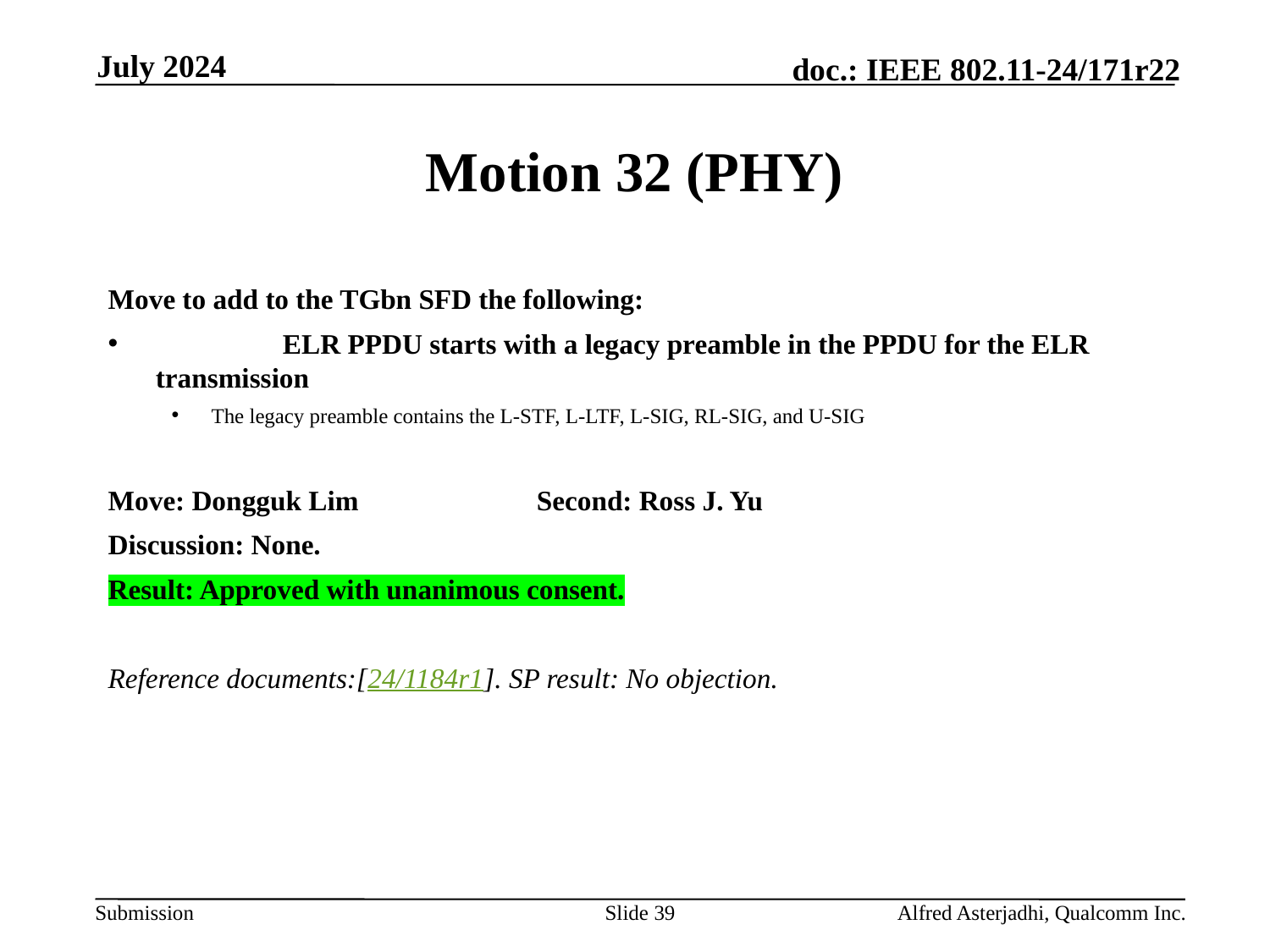

July 2024
# Motion 32 (PHY)
Move to add to the TGbn SFD the following:
	ELR PPDU starts with a legacy preamble in the PPDU for the ELR transmission
The legacy preamble contains the L-STF, L-LTF, L-SIG, RL-SIG, and U-SIG

Move: Dongguk Lim		Second: Ross J. Yu
Discussion: None.
Result: Approved with unanimous consent.

Reference documents:[24/1184r1]. SP result: No objection.

Slide 39
Alfred Asterjadhi, Qualcomm Inc.